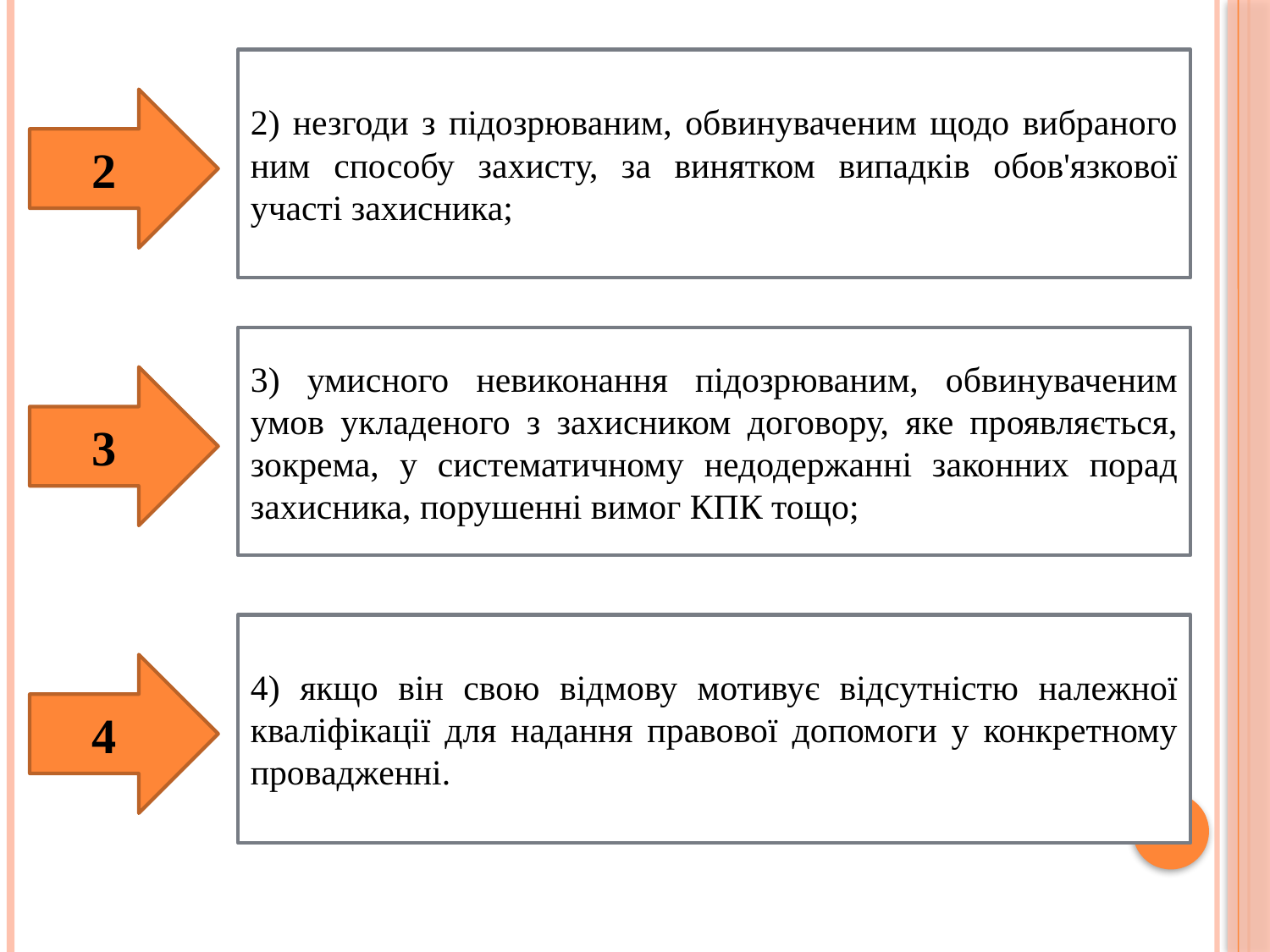

2) незгоди з підозрюваним, обвинуваченим щодо вибраного ним способу захисту, за винятком випадків обов'язкової участі захисника;
2
3) умисного невиконання підозрюваним, обвинуваченим умов укладеного з захисником договору, яке проявляється, зокрема, у систематичному недодержанні законних порад захисника, порушенні вимог КПК тощо;
3
4) якщо він свою відмову мотивує відсутністю належної кваліфікації для надання правової допомоги у конкретному провадженні.
4